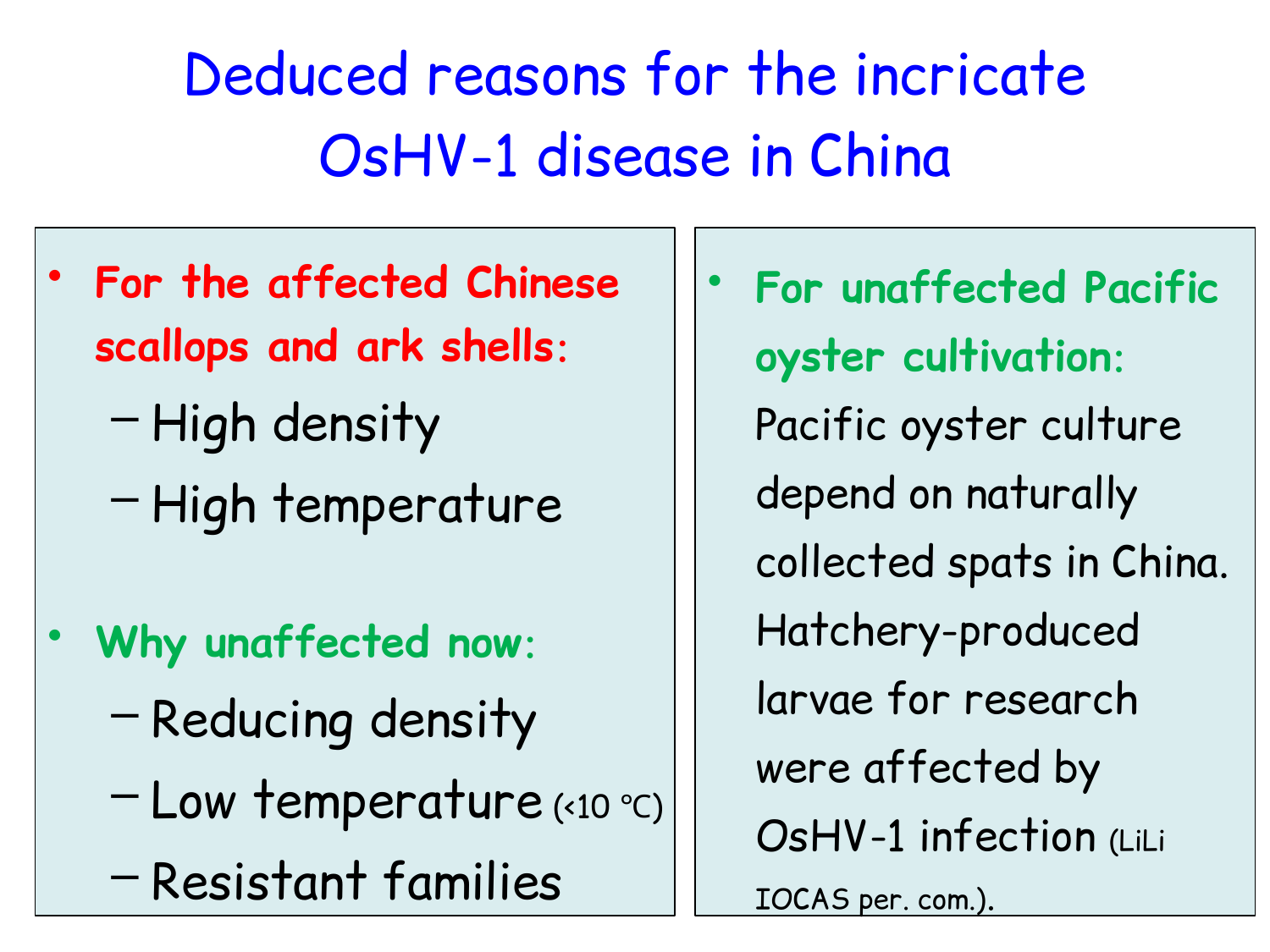

# Deduced reasons for the incricate OsHV-1 disease in China

For unaffected Pacific oyster cultivation: Pacific oyster culture depend on naturally collected spats in China. Hatchery-produced larvae for research were affected by OsHV-1 infection (LiLi IOCAS per. com.).
For the affected Chinese scallops and ark shells:
High density
High temperature
Why unaffected now:
Reducing density
Low temperature (<10 ℃)
Resistant families